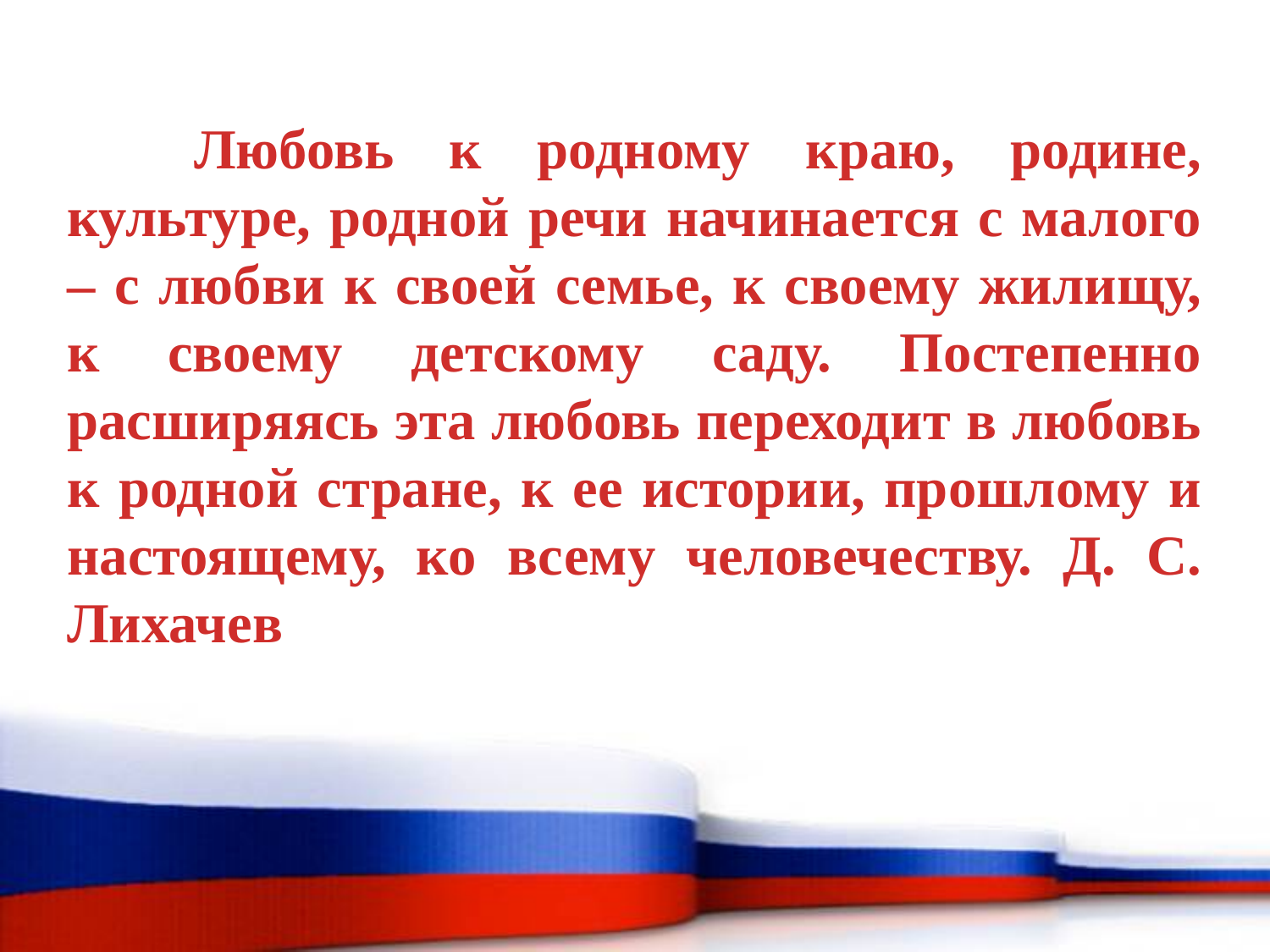

Любовь к родному краю, родине, культуре, родной речи начинается с малого – с любви к своей семье, к своему жилищу, к своему детскому саду. Постепенно расширяясь эта любовь переходит в любовь к родной стране, к ее истории, прошлому и настоящему, ко всему человечеству. Д. С. Лихачев